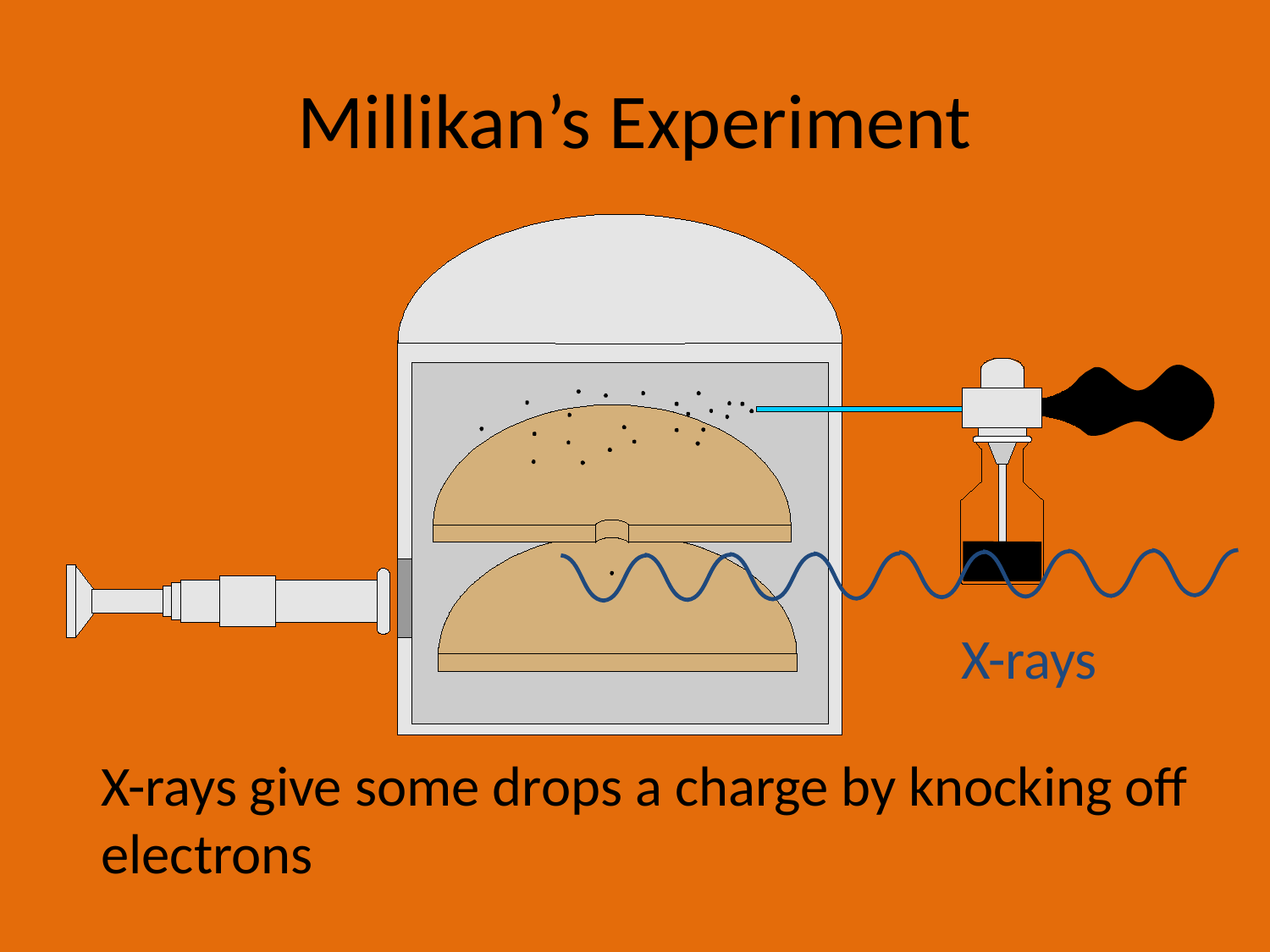

# Millikan’s Experiment

X-rays

X-rays give some drops a charge by knocking off
electrons